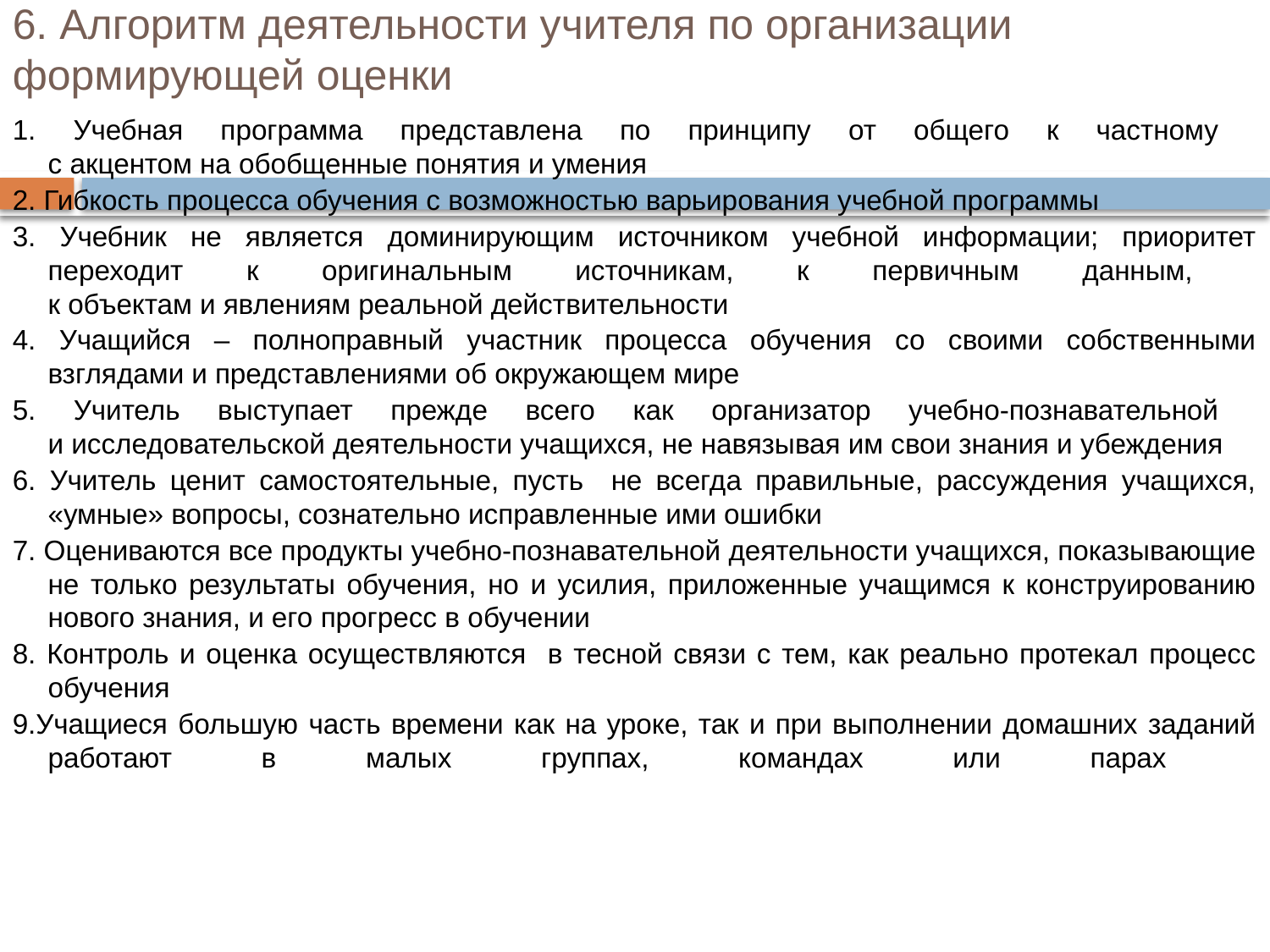

# 6. Алгоритм деятельности учителя по организации формирующей оценки
1. Учебная программа представлена по принципу от общего к частному
с акцентом на обобщенные понятия и умения
2. Гибкость процесса обучения с возможностью варьирования учебной программы
3. Учебник не является доминирующим источником учебной информации; приоритет переходит к оригинальным источникам, к первичным данным,
к объектам и явлениям реальной действительности
4. Учащийся – полноправный участник процесса обучения со своими собственными взглядами и представлениями об окружающем мире
5. Учитель выступает прежде всего как организатор учебно-познавательной
и исследовательской деятельности учащихся, не навязывая им свои знания и убеждения
6. Учитель ценит самостоятельные, пусть  не всегда правильные, рассуждения учащихся, «умные» вопросы, сознательно исправленные ими ошибки
7. Оцениваются все продукты учебно-познавательной деятельности учащихся, показывающие не только результаты обучения, но и усилия, приложенные учащимся к конструированию нового знания, и его прогресс в обучении
8. Контроль и оценка осуществляются  в тесной связи с тем, как реально протекал процесс обучения
9.Учащиеся большую часть времени как на уроке, так и при выполнении домашних заданий работают в малых группах, командах или парах